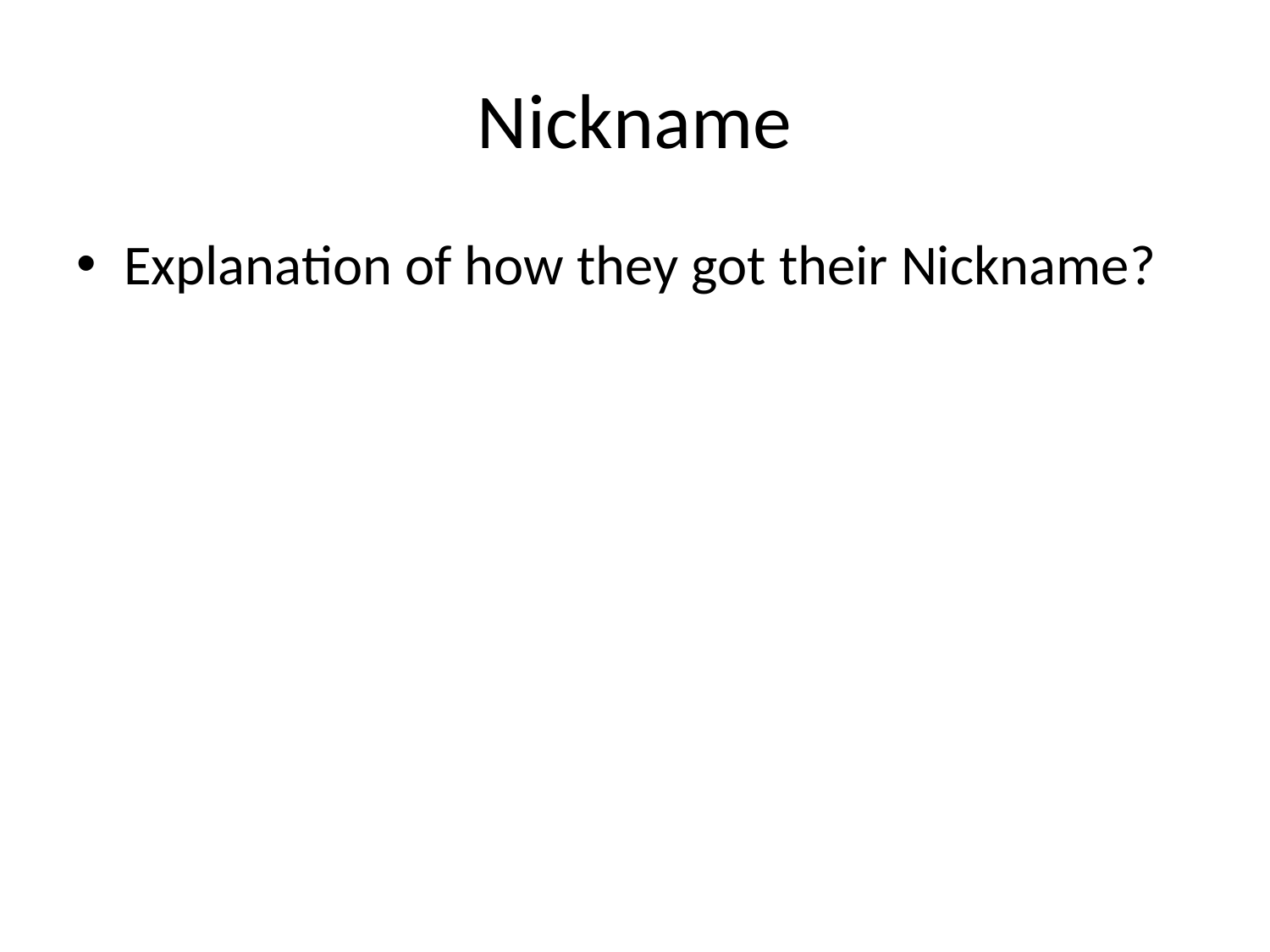

# Nickname
Explanation of how they got their Nickname?